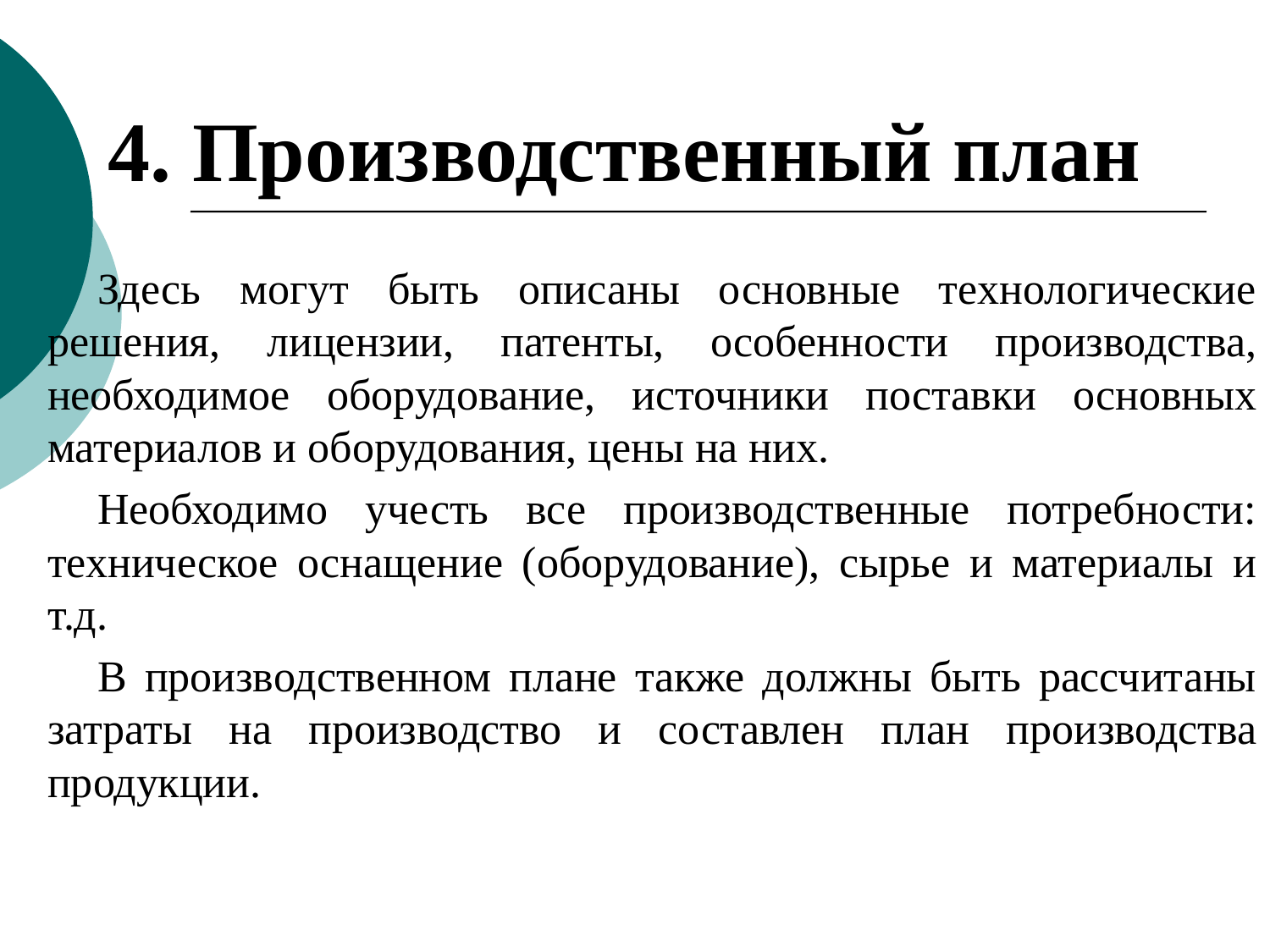

# 4. Производственный план
Здесь могут быть описаны основные технологические решения, лицензии, патенты, особенности производства, необходимое оборудование, источники поставки основных материалов и оборудования, цены на них.
Необходимо учесть все производственные потребности: техническое оснащение (оборудование), сырье и материалы и т.д.
В производственном плане также должны быть рассчитаны затраты на производство и составлен план производства продукции.